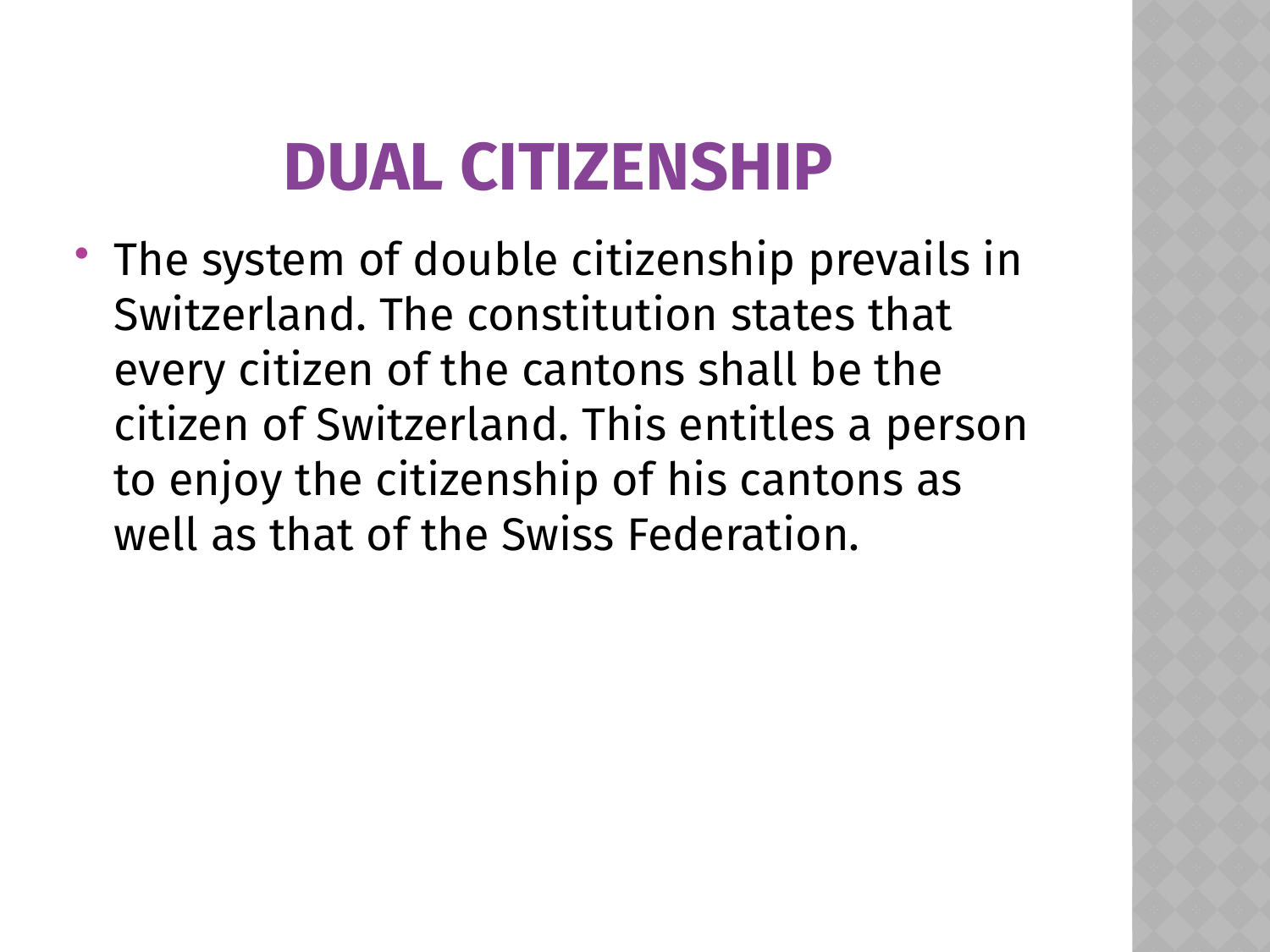

# Dual Citizenship
The system of double citizenship prevails in Switzerland. The constitution states that every citizen of the cantons shall be the citizen of Switzerland. This entitles a person to enjoy the citizenship of his cantons as well as that of the Swiss Federation.